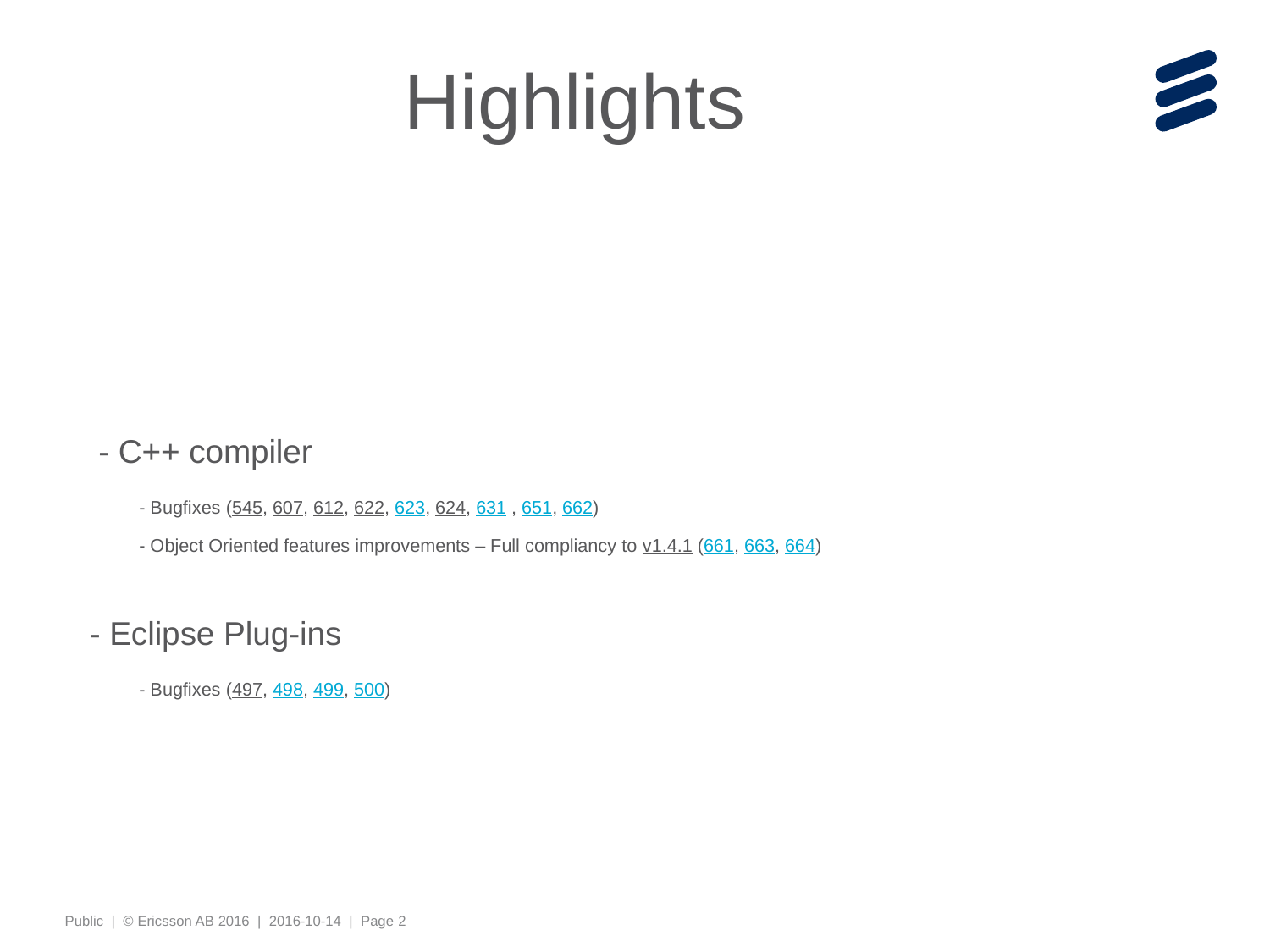

# Highlights
 - C++ compiler
- Bugfixes (545, 607, 612, 622, 623, 624, 631 , 651, 662)
- Object Oriented features improvements – Full compliancy to v1.4.1 (661, 663, 664)
- Eclipse Plug-ins
- Bugfixes (497, 498, 499, 500)